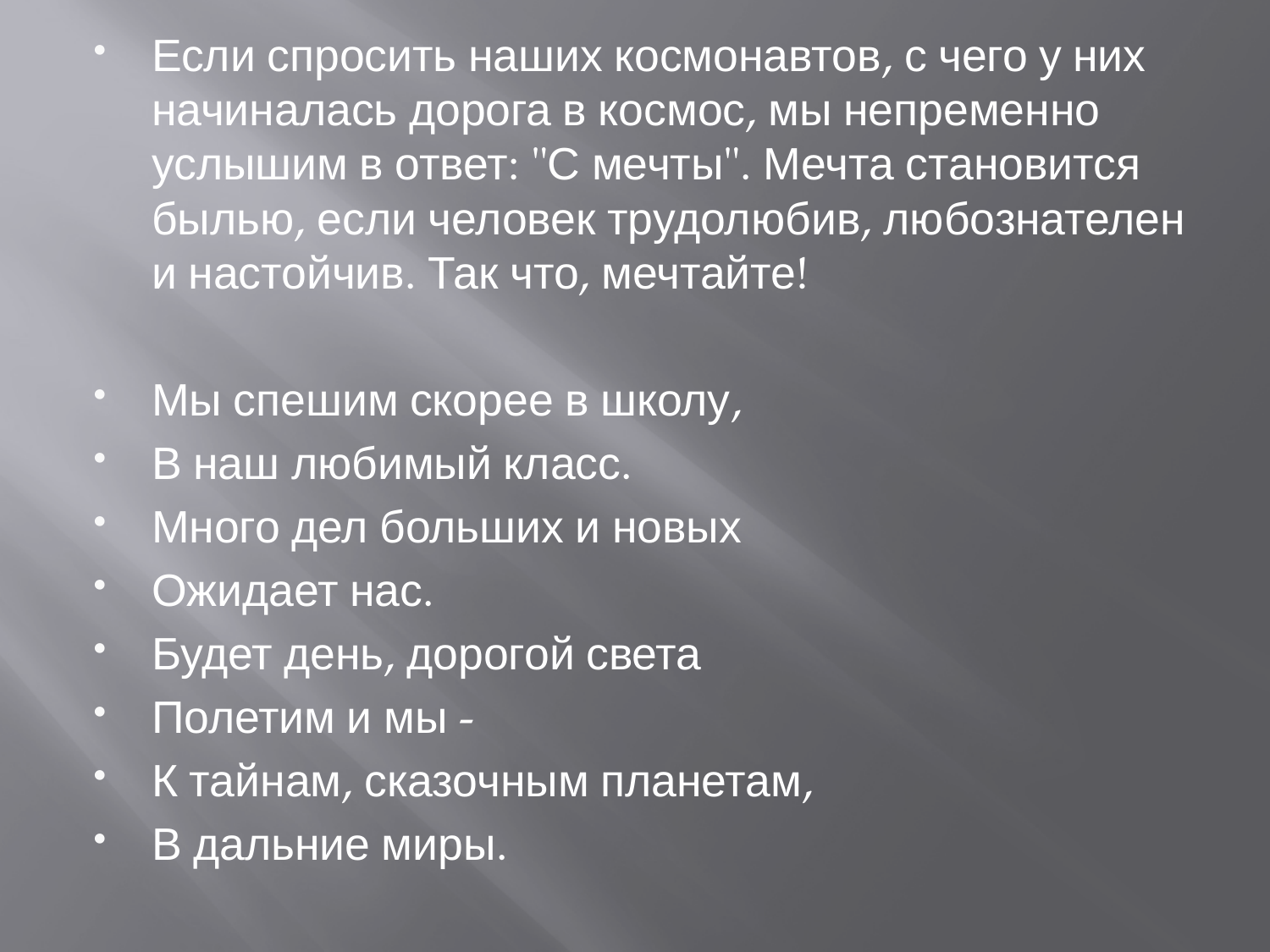

Если спросить наших космонавтов, с чего у них начиналась дорога в космос, мы непременно услышим в ответ: "С мечты". Мечта становится былью, если человек трудолюбив, любознателен и настойчив. Так что, мечтайте!

Мы спешим скорее в школу,
В наш любимый класс.
Много дел больших и новых
Ожидает нас.
Будет день, дорогой света
Полетим и мы -
К тайнам, сказочным планетам,
В дальние миры.